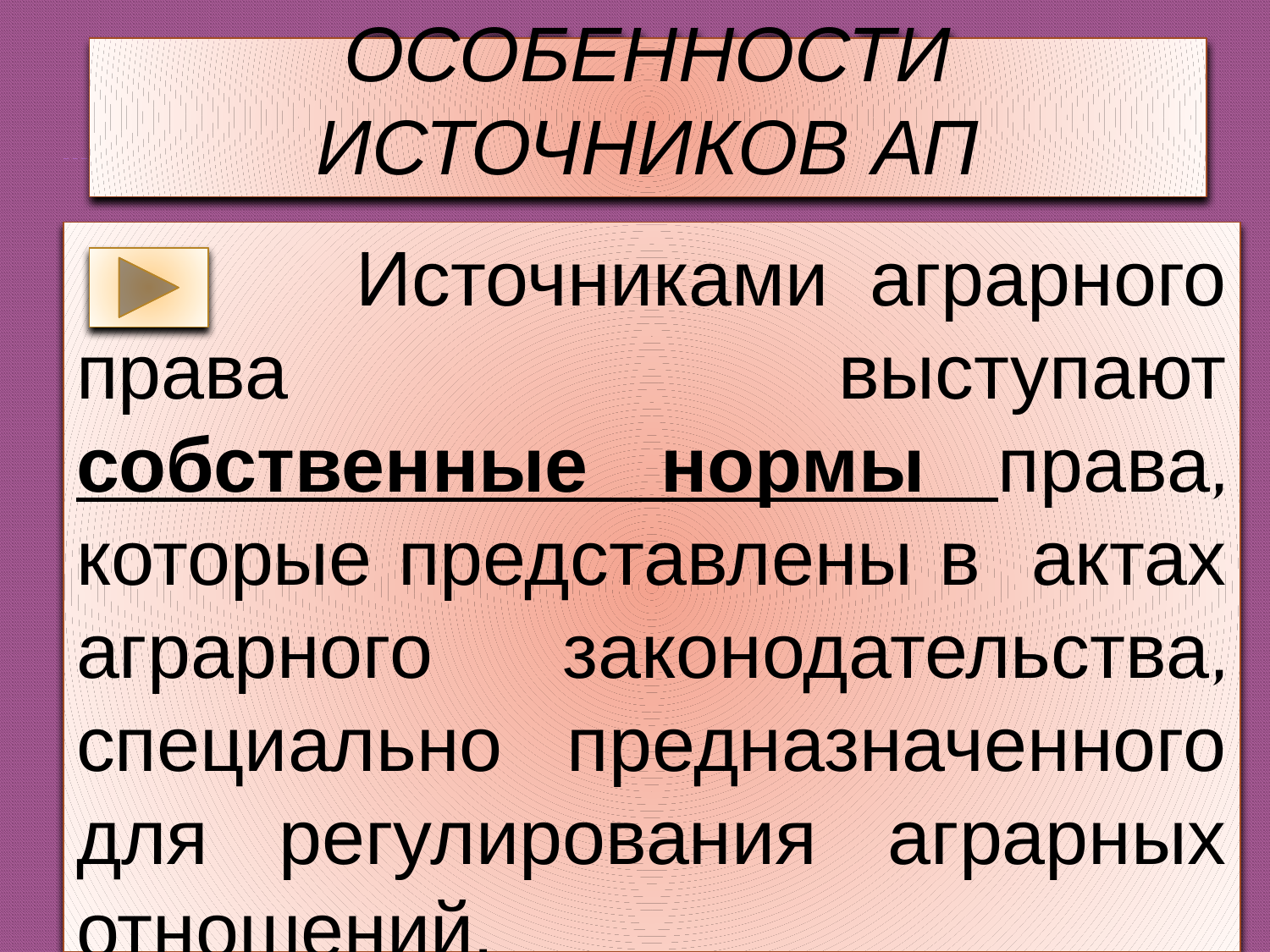

# ОСОБЕННОСТИ ИСТОЧНИКОВ АП
      Источниками аграрного права выступают собственные нормы права, которые представлены в  актах аграрного законодательства, специально предназначенного для регулирования аграрных отношений.